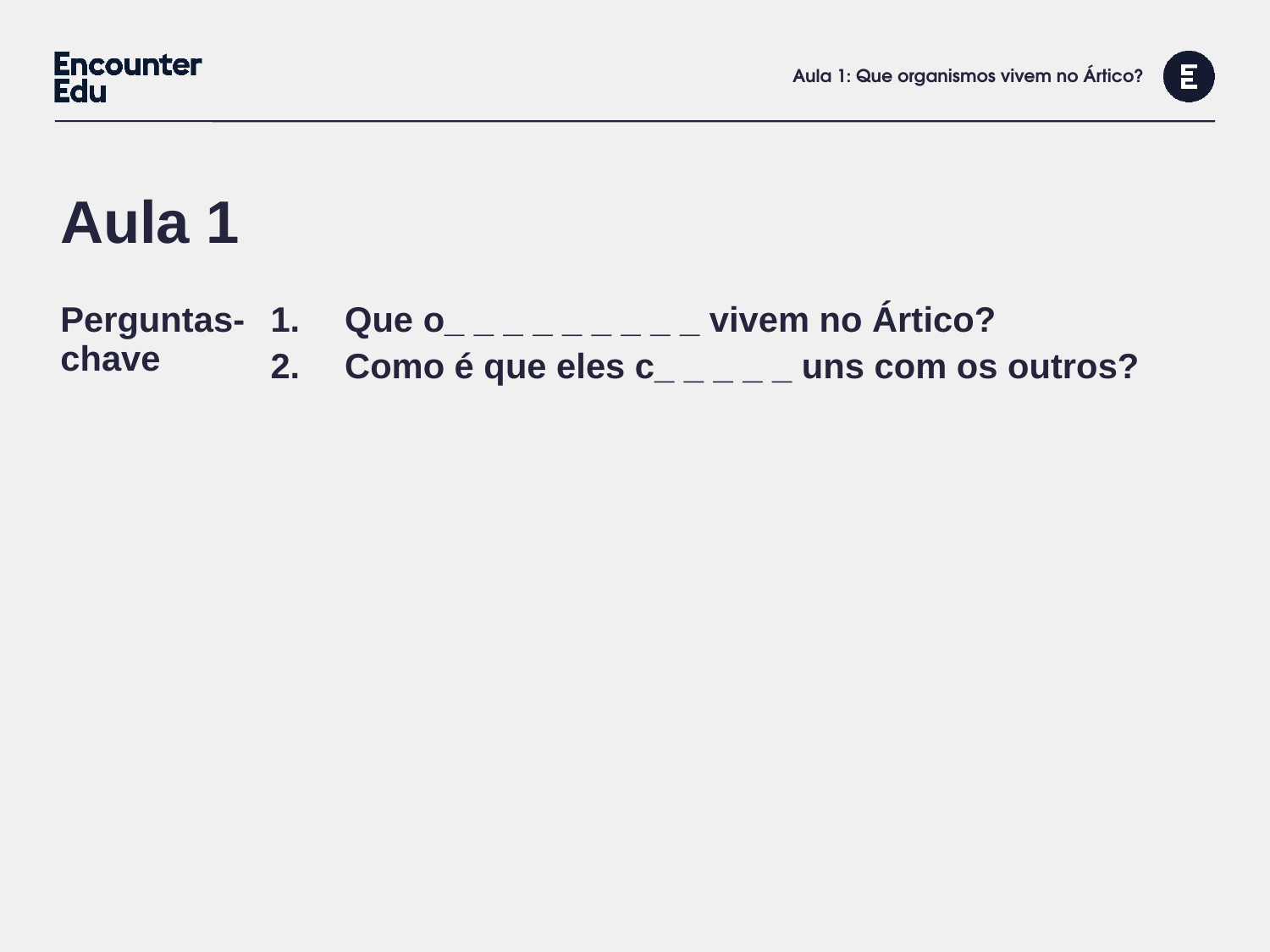

# Aula 1: Que organismos vivem no Ártico?
Aula 1
| Perguntas-chave | Que o\_ \_ \_ \_ \_ \_ \_ \_ \_ vivem no Ártico? Como é que eles c\_ \_ \_ \_ \_ uns com os outros? |
| --- | --- |